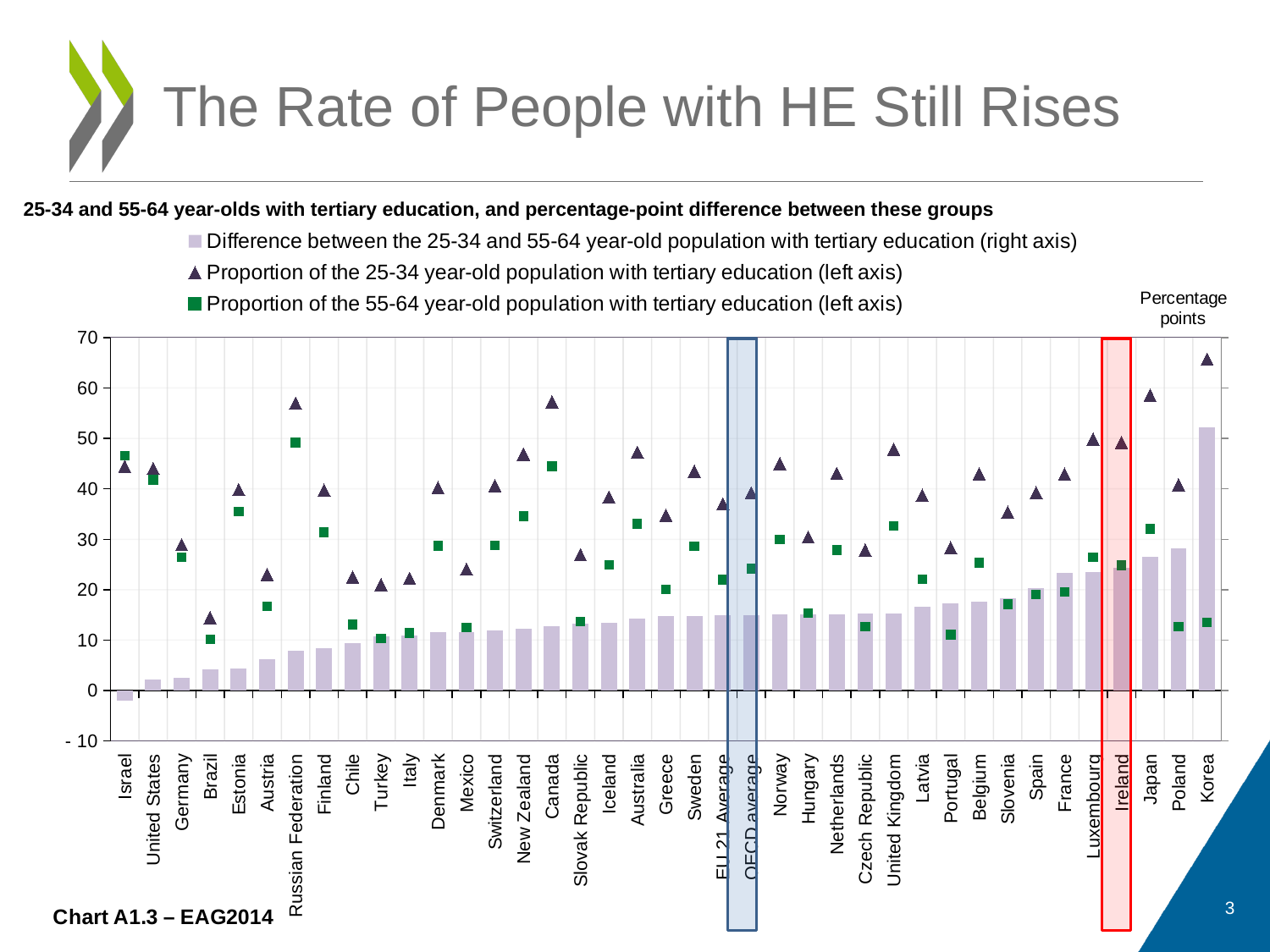

# The Rate of People with HE Still Rises
25-34 and 55-64 year-olds with tertiary education, and percentage-point difference between these groups

### Chart

| Category | Difference between the 25-34 and 55-64 year-old population with tertiary education (right axis) | Proportion of the 25-34 year-old population with tertiary education (left axis) | Proportion of the 55-64 year-old population with tertiary education (left axis) |
|---|---|---|---|
| Israel | -2.0226758464067416 | 44.49850984749978 | 46.521185693906524 |
| United States | 2.2304101772933578 | 44.04259945133176 | 41.8121892740384 |
| Germany | 2.5242440661653482 | 28.956327016417323 | 26.432082950251974 |
| Brazil | 4.2843327372162054 | 14.458587855832933 | 10.174255118616728 |
| Estonia | 4.3360583938112995 | 39.83553234844236 | 35.49947395463106 |
| Austria | 6.291952156452208 | 23.025973991328666 | 16.734021834876458 |
| Russian Federation | 7.807297027623449 | 56.969684686276025 | 49.16238765865258 |
| Finland | 8.364384390007647 | 39.7496561410768 | 31.38527175106915 |
| Chile | 9.422537546828877 | 22.483850836884503 | 13.061313290055626 |
| Turkey | 10.673339424529308 | 20.99826460623089 | 10.324925181701582 |
| Italy | 10.826153800233115 | 22.250719062657243 | 11.424565262424128 |
| Denmark | 11.574800638720717 | 40.244044334503776 | 28.66924369578306 |
| Mexico | 11.590884005931784 | 24.102481678942343 | 12.51159767301056 |
| Switzerland | 11.900901796317097 | 40.64224879301019 | 28.741346996693093 |
| New Zealand | 12.279521507105088 | 46.86583207211545 | 34.586310565010365 |
| Canada | 12.774263044570873 | 57.261172709029324 | 44.48690966445845 |
| Slovak Republic | 13.295610641454433 | 26.97694012321761 | 13.681329481763177 |
| Iceland | 13.444367012522825 | 38.381184786959 | 24.93681777443617 |
| Australia | 14.200290433076844 | 47.23107831664255 | 33.03078788356571 |
| Greece | 14.707317750104316 | 34.74259339226843 | 20.035275642164116 |
| Sweden | 14.815552366270154 | 43.47386582048115 | 28.658313454210997 |
| EU 21 Average | 15.0 | 37.0 | 22.0 |
| OECD average | 15.010206299779206 | 39.203507039184025 | 24.19330073940482 |
| Norway | 15.106524480159553 | 45.01845084243817 | 29.911926362278617 |
| Hungary | 15.106541934038825 | 30.430920672510364 | 15.32437873847154 |
| Netherlands | 15.181941405182062 | 43.03624214741382 | 27.85430074223176 |
| Czech Republic | 15.198262973047676 | 27.832430140606203 | 12.634167167558527 |
| United Kingdom | 15.237623532136467 | 47.86085250738233 | 32.623228975245866 |
| Latvia | 16.67532934945835 | 38.72418386334989 | 22.04885451389154 |
| Portugal | 17.262501934035658 | 28.33162963001387 | 11.069127695978214 |
| Belgium | 17.6488696538307 | 42.989904195888045 | 25.341034542057344 |
| Slovenia | 18.215453288149668 | 35.36033009146625 | 17.144876803316585 |
| Spain | 20.241699295033463 | 39.25723848298122 | 19.01553918794776 |
| France | 23.310445752401684 | 42.909989143206914 | 19.59954339080523 |
| Luxembourg | 23.442720732269727 | 49.882286994939406 | 26.43956626266968 |
| Ireland | 24.346320844997514 | 49.20501557771674 | 24.85869473271923 |
| Japan | 26.50722783444128 | 58.55487389229721 | 32.04764605785593 |
| Poland | 28.16609751393847 | 40.79892283893071 | 12.632825324992236 |
| Korea | 52.14486971384138 | 65.68727684542621 | 13.54240713158483 |

3